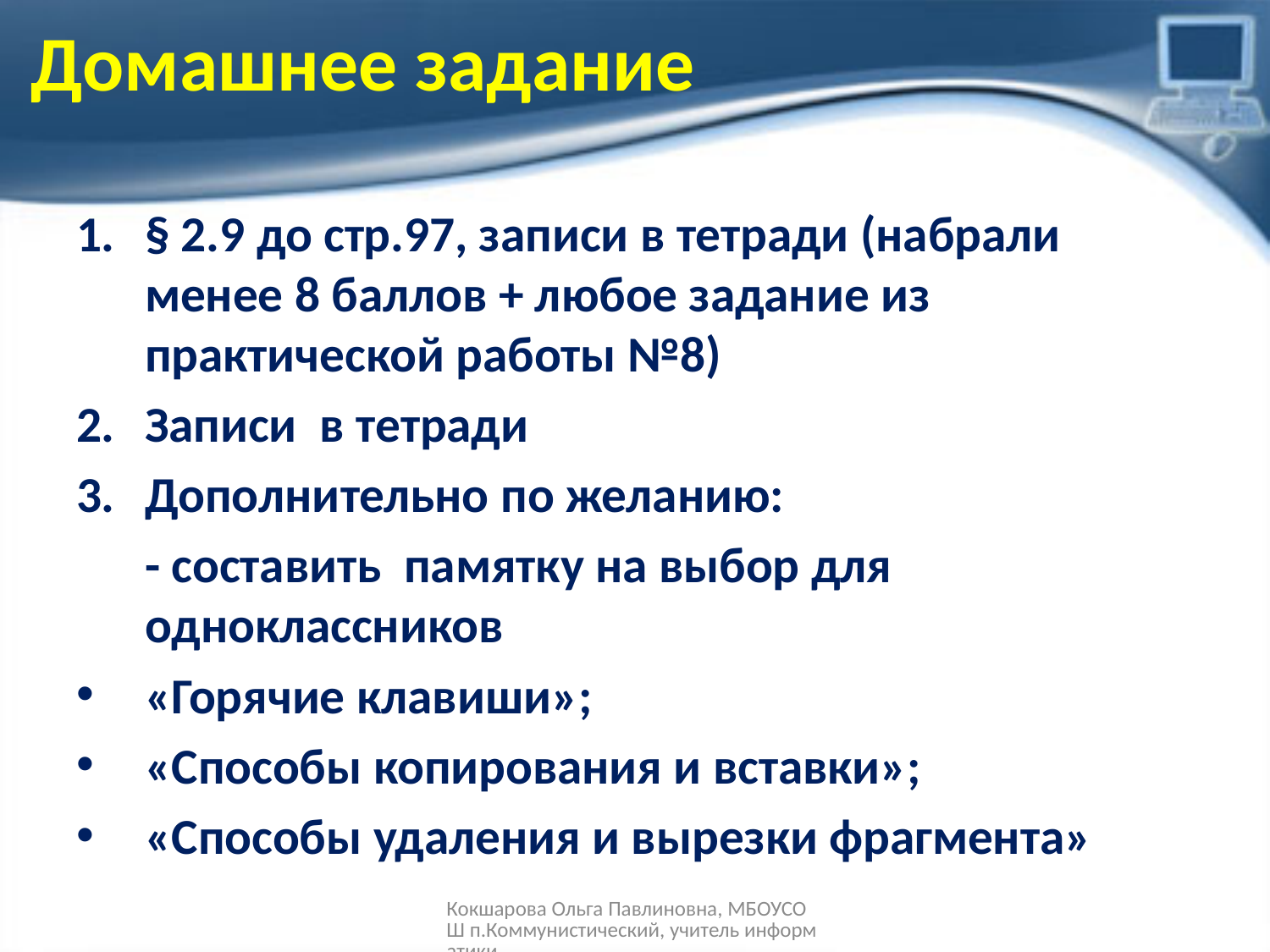

Домашнее задание
§ 2.9 до стр.97, записи в тетради (набрали менее 8 баллов + любое задание из практической работы №8)
Записи  в тетради
Дополнительно по желанию:
      - составить  памятку на выбор для одноклассников
«Горячие клавиши»;
«Способы копирования и вставки»;
«Способы удаления и вырезки фрагмента»

Кокшарова Ольга Павлиновна, МБОУСОШ п.Коммунистический, учитель информатики